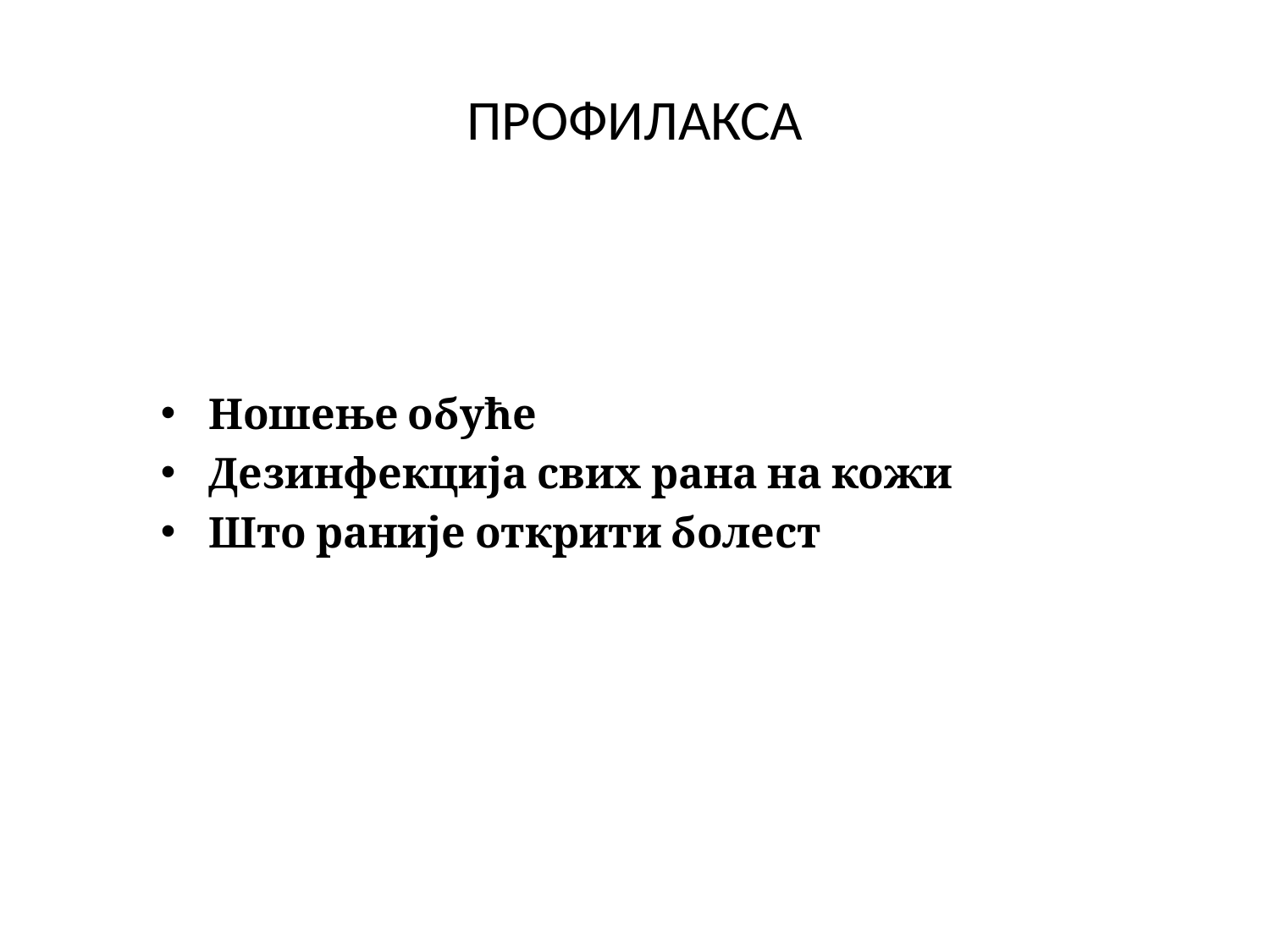

# ПРОФИЛАКСА
Ношење обуће
Дезинфекција свих рана на кожи
Што раније открити болест